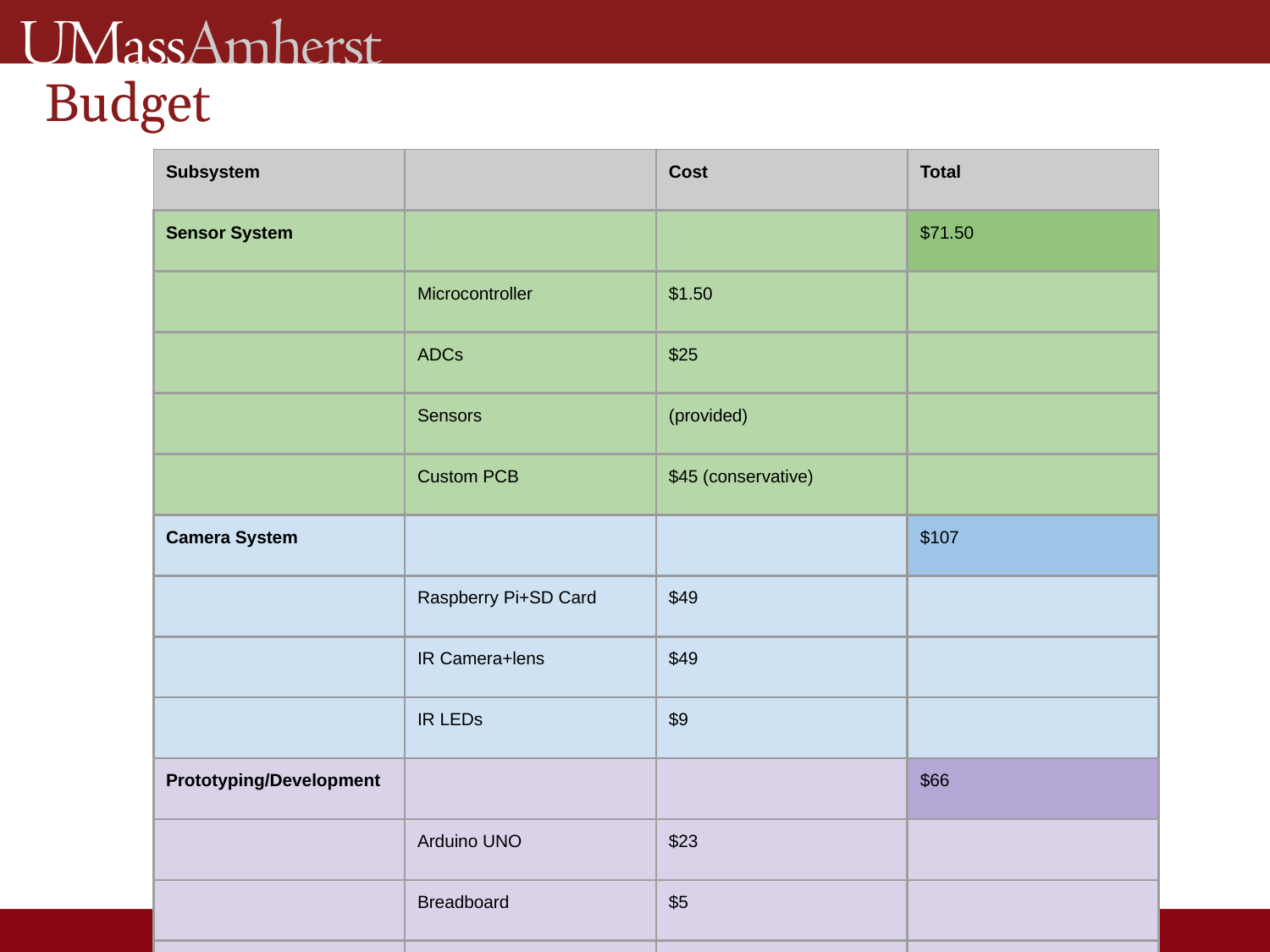

# Budget

| Subsystem |  | Cost | Total |
| --- | --- | --- | --- |
| Sensor System |  |  | $71.50 |
|  | Microcontroller | $1.50 |  |
|  | ADCs | $25 |  |
|  | Sensors | (provided) |  |
|  | Custom PCB | $45 (conservative) |  |
| Camera System |  |  | $107 |
|  | Raspberry Pi+SD Card | $49 |  |
|  | IR Camera+lens | $49 |  |
|  | IR LEDs | $9 |  |
| Prototyping/Development |  |  | $66 |
|  | Arduino UNO | $23 |  |
|  | Breadboard | $5 |  |
|  | Extra Components | $28 |  |
|  | Misc. Connectors | $10 |  |
| Grand Total |  |  | $244.50 |